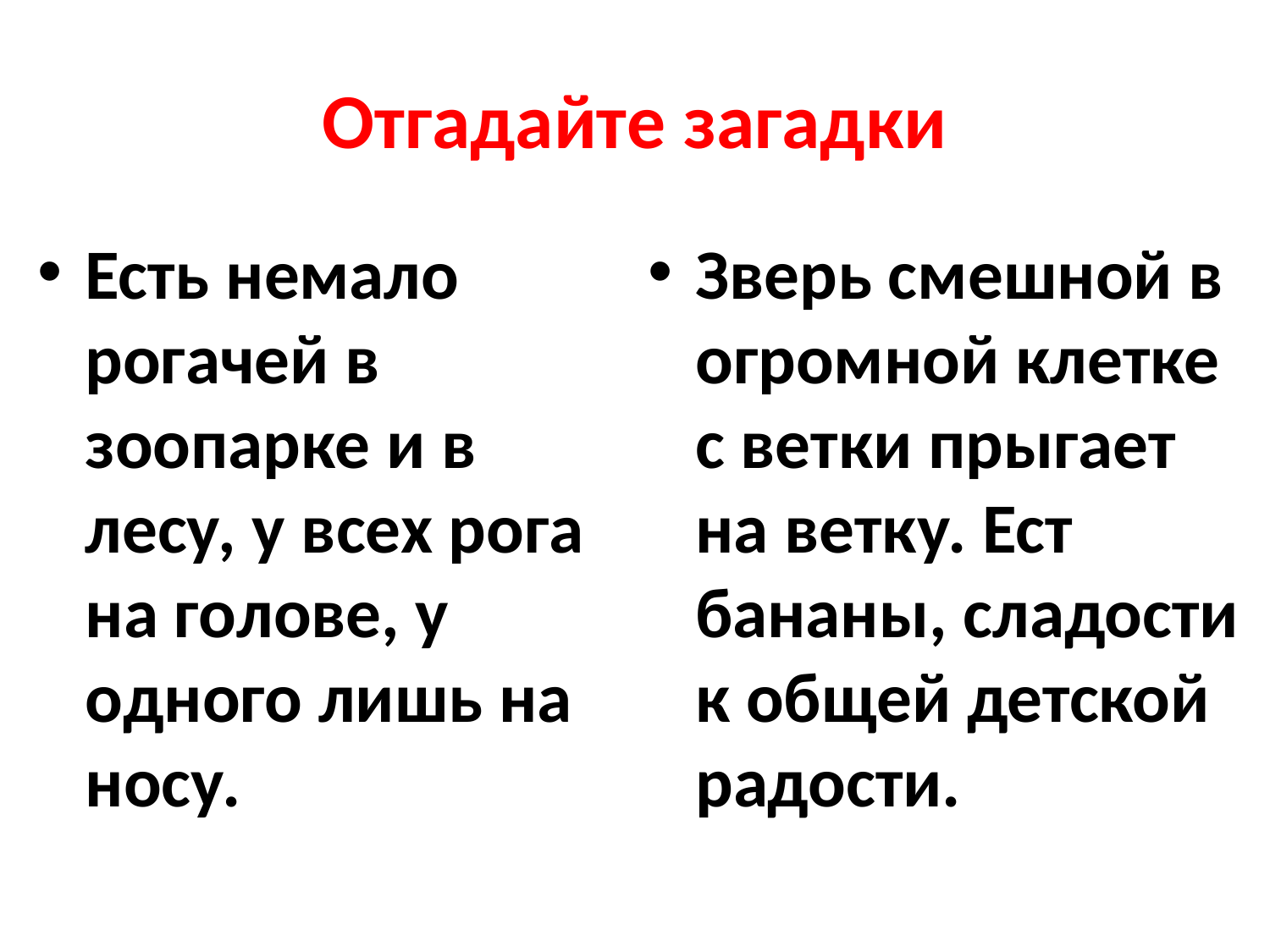

# Отгадайте загадки
Есть немало рогачей в зоопарке и в лесу, у всех рога на голове, у одного лишь на носу.
Зверь смешной в огромной клетке с ветки прыгает на ветку. Ест бананы, сладости к общей детской радости.